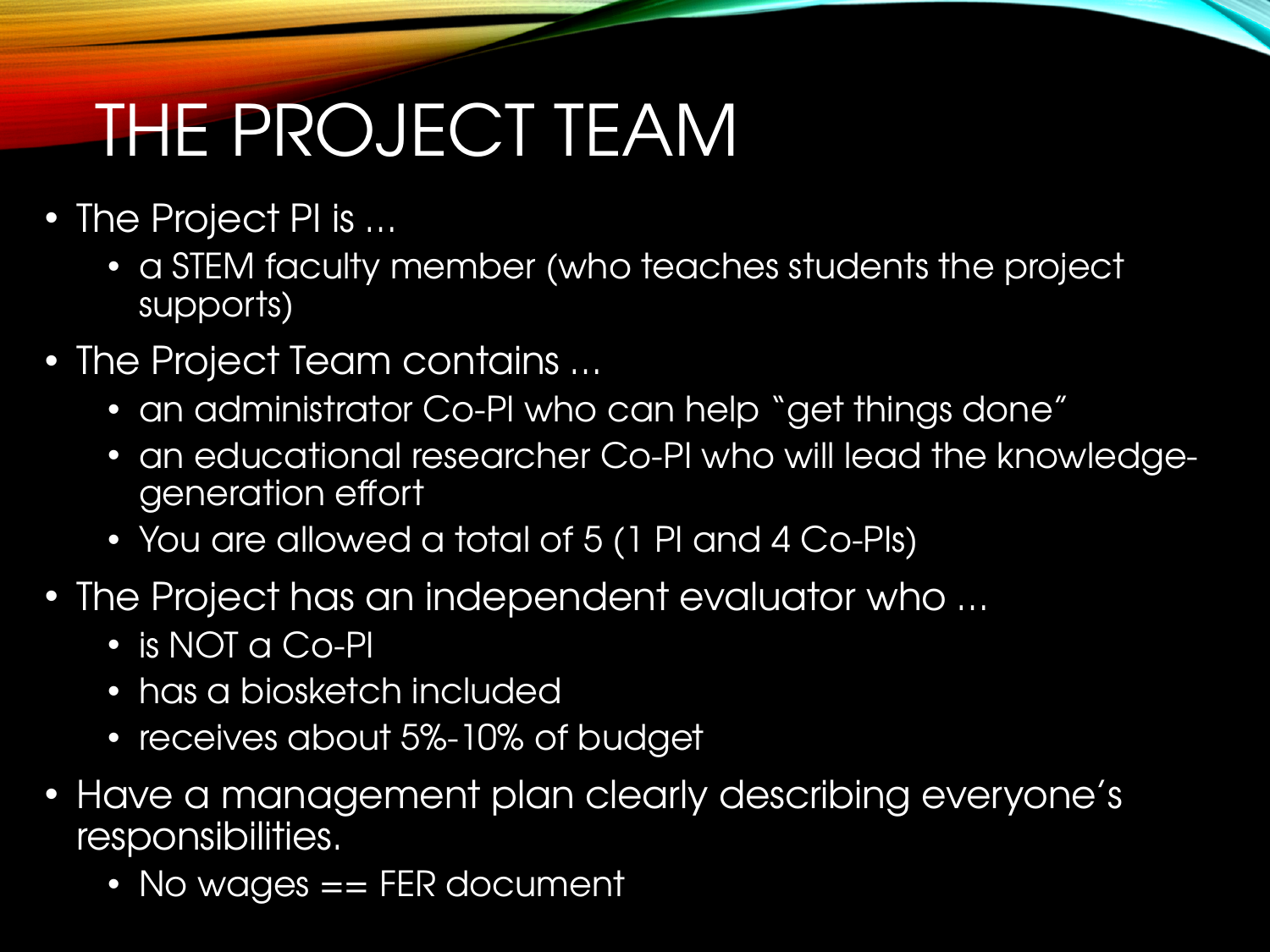

# The Project Team
The Project PI is …
a STEM faculty member (who teaches students the project supports)
The Project Team contains …
an administrator Co-PI who can help “get things done”
an educational researcher Co-PI who will lead the knowledge-generation effort
You are allowed a total of 5 (1 PI and 4 Co-PIs)
The Project has an independent evaluator who …
is NOT a Co-PI
has a biosketch included
receives about 5%-10% of budget
Have a management plan clearly describing everyone’s responsibilities.
No wages == FER document